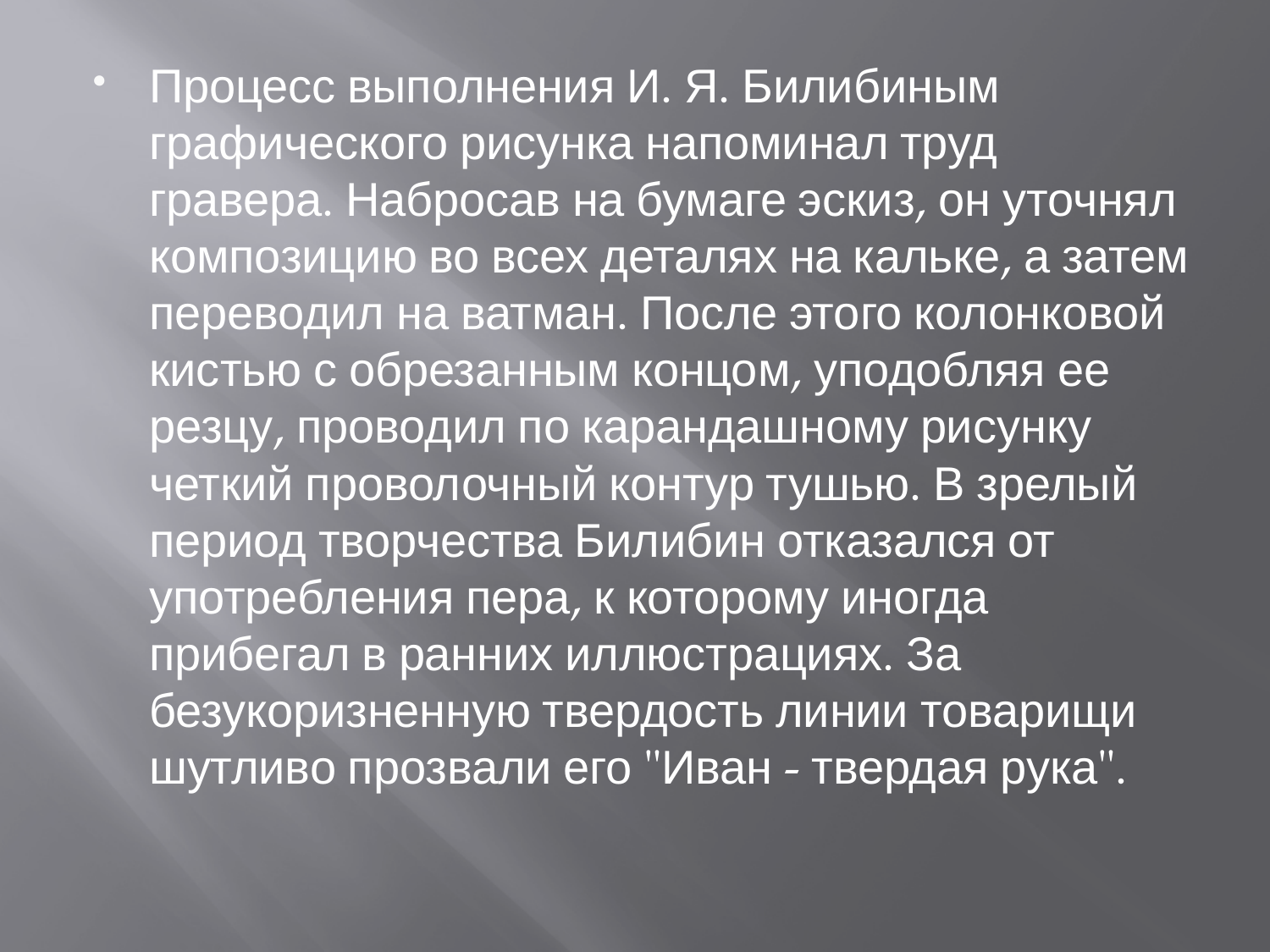

Процесс выполнения И. Я. Билибиным графического рисунка напоминал труд гравера. Набросав на бумаге эскиз, он уточнял композицию во всех деталях на кальке, а затем переводил на ватман. После этого колонковой кистью с обрезанным концом, уподобляя ее резцу, проводил по карандашному рисунку четкий проволочный контур тушью. В зрелый период творчества Билибин отказался от употребления пера, к которому иногда прибегал в ранних иллюстрациях. За безукоризненную твердость линии товарищи шутливо прозвали его "Иван - твердая рука".